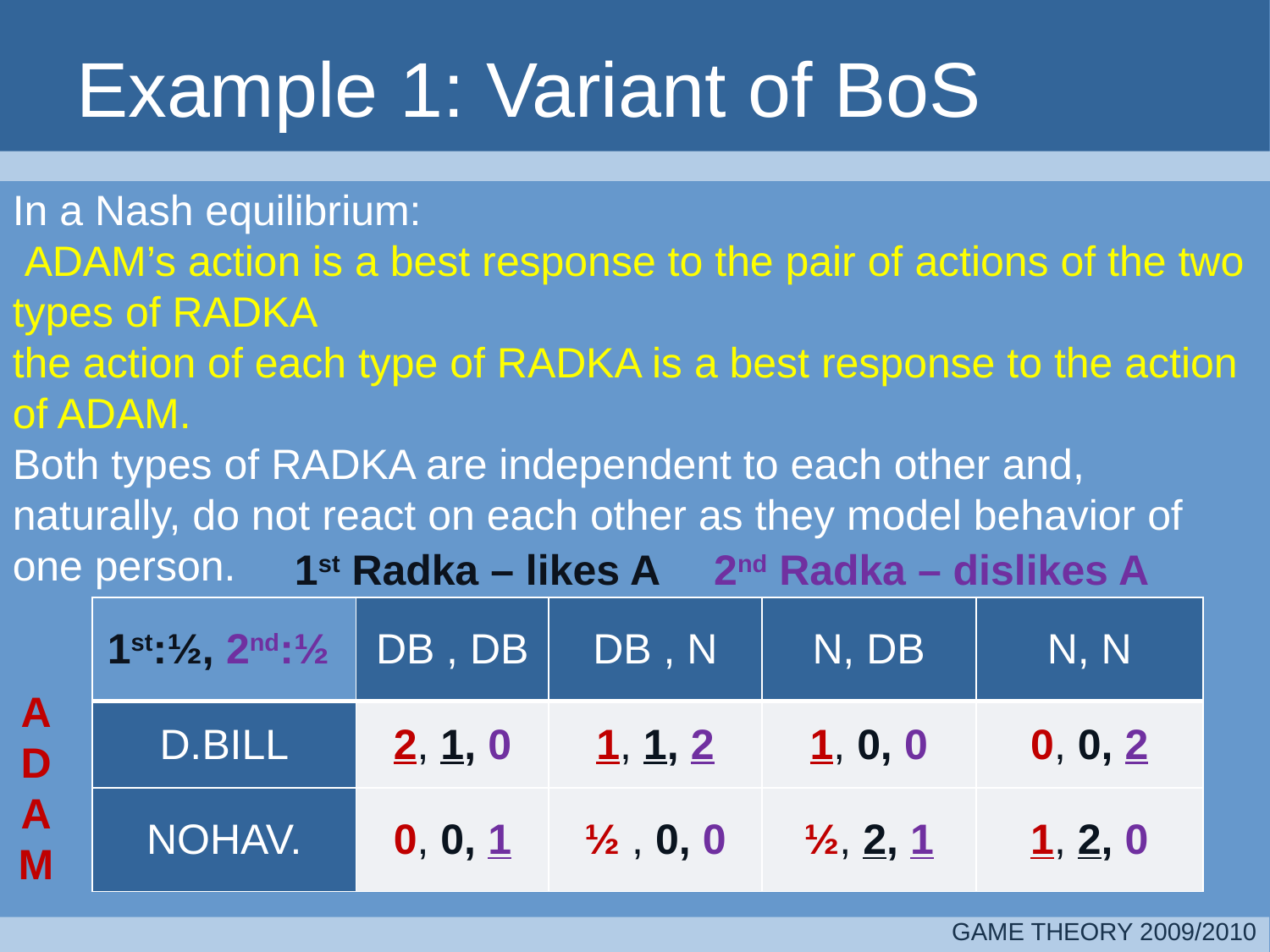

# Example 1: Variant of BoS
In a Nash equilibrium:
 ADAM’s action is a best response to the pair of actions of the two types of RADKA
the action of each type of RADKA is a best response to the action of ADAM.
Both types of RADKA are independent to each other and, naturally, do not react on each other as they model behavior of one person.
1st Radka – likes A
2nd Radka – dislikes A
| 1st:½, 2nd:½ | DB , DB | DB , N | N, DB | N, N |
| --- | --- | --- | --- | --- |
| D.BILL | 2, 1, 0 | 1, 1, 2 | 1, 0, 0 | 0, 0, 2 |
| NOHAV. | 0, 0, 1 | ½ , 0, 0 | ½, 2, 1 | 1, 2, 0 |
ADAM
GAME THEORY 2009/2010